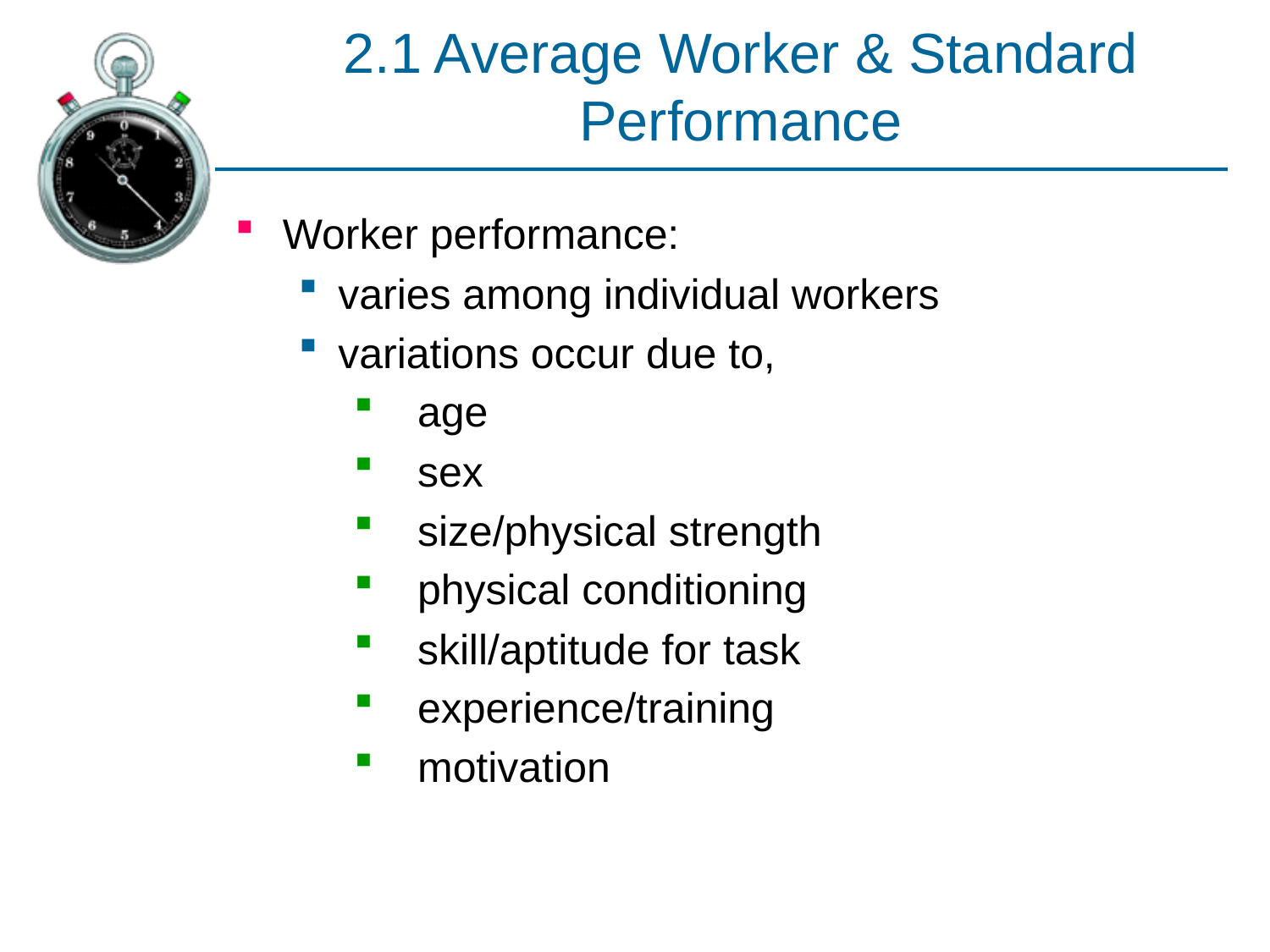

# 2.1 Average Worker & Standard Performance
Worker performance:
varies among individual workers
variations occur due to,
age
sex
size/physical strength
physical conditioning
skill/aptitude for task
experience/training
motivation